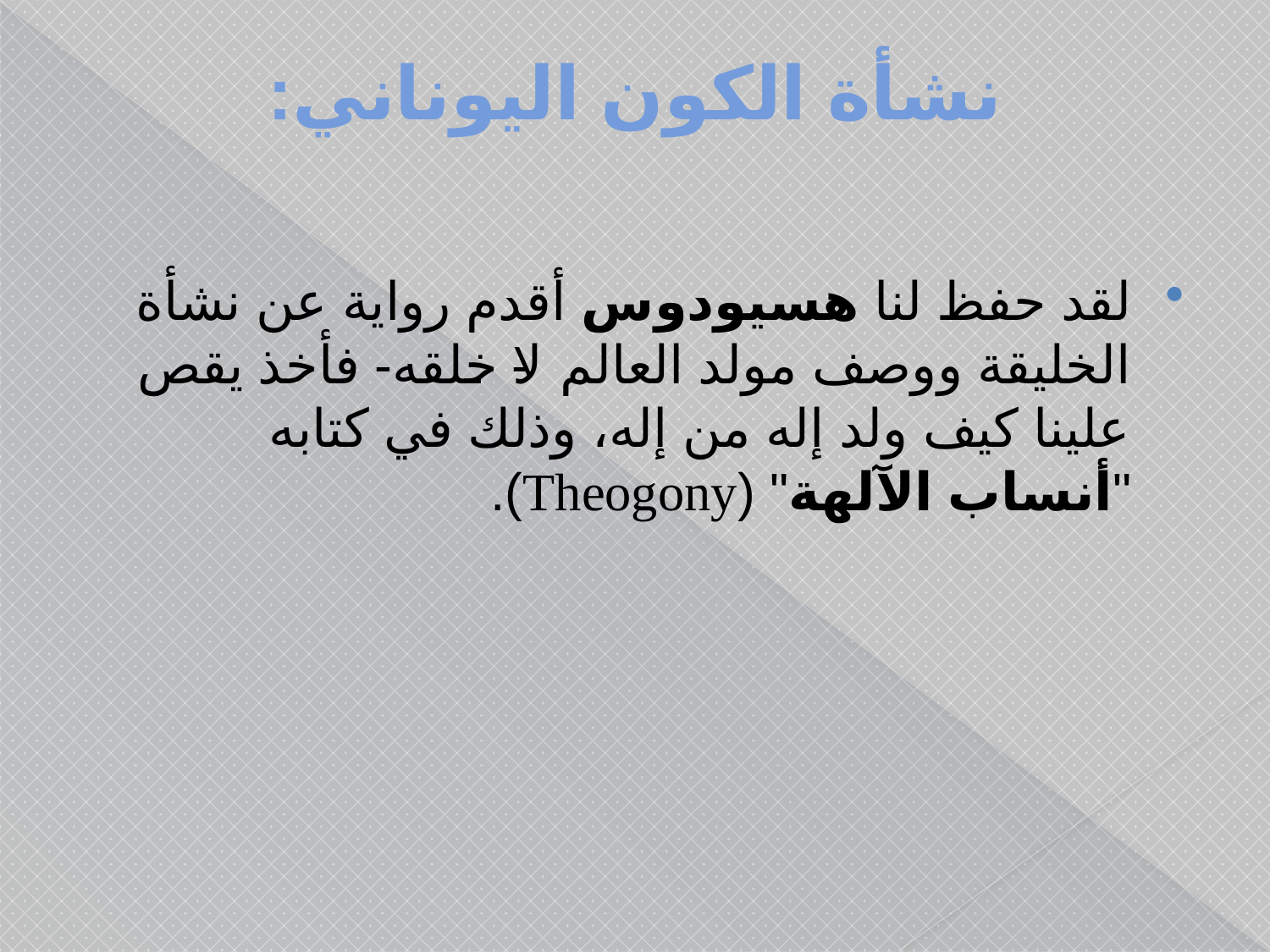

# نشأة الكون اليوناني:
لقد حفظ لنا هسيودوس أقدم رواية عن نشأة الخليقة ووصف مولد العالم-لا خلقه- فأخذ يقص علينا كيف ولد إله من إله، وذلك في كتابه "أنساب الآلهة" (Theogony).